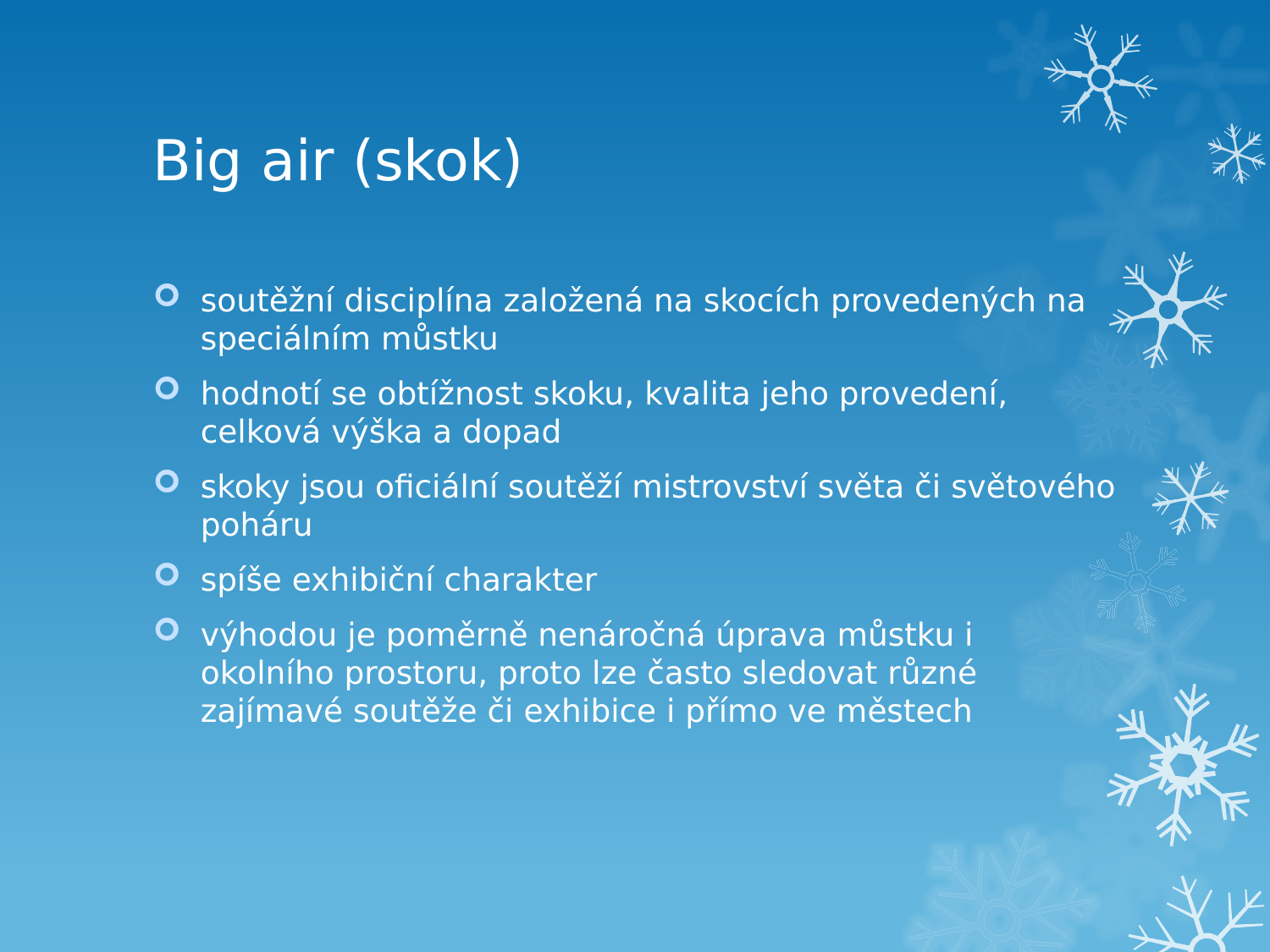

# Big air (skok)
soutěžní disciplína založená na skocích provedených na speciálním můstku
hodnotí se obtížnost skoku, kvalita jeho provedení, celková výška a dopad
skoky jsou oficiální soutěží mistrovství světa či světového poháru
spíše exhibiční charakter
výhodou je poměrně nenáročná úprava můstku i okolního prostoru, proto lze často sledovat různé zajímavé soutěže či exhibice i přímo ve městech